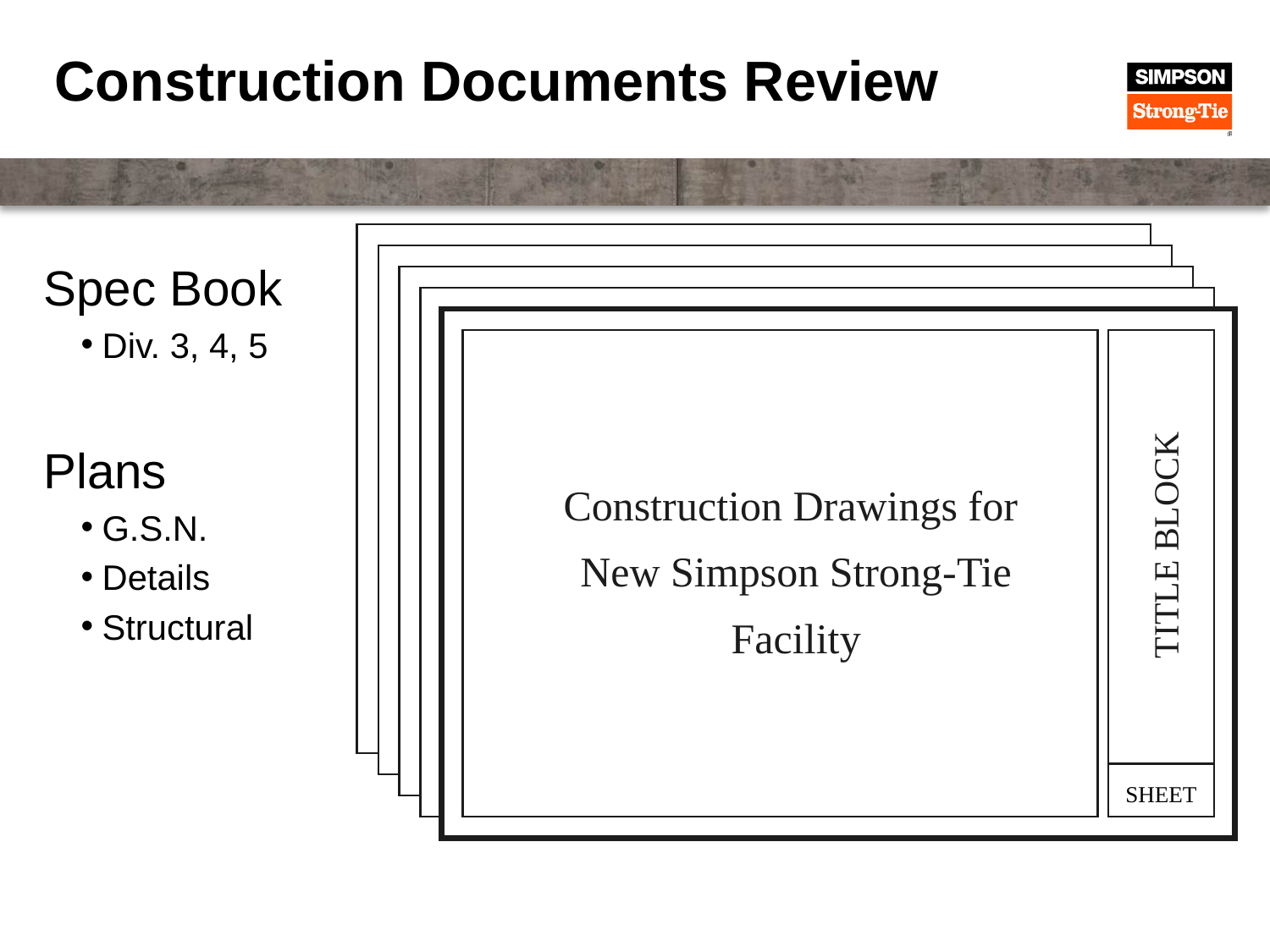

# Construction Documents Review

TITLE BLOCK

SHEET
Construction Drawings for
New Simpson Strong-Tie
Facility
Spec Book
Div. 3, 4, 5

Plans
G.S.N.
Details
Structural